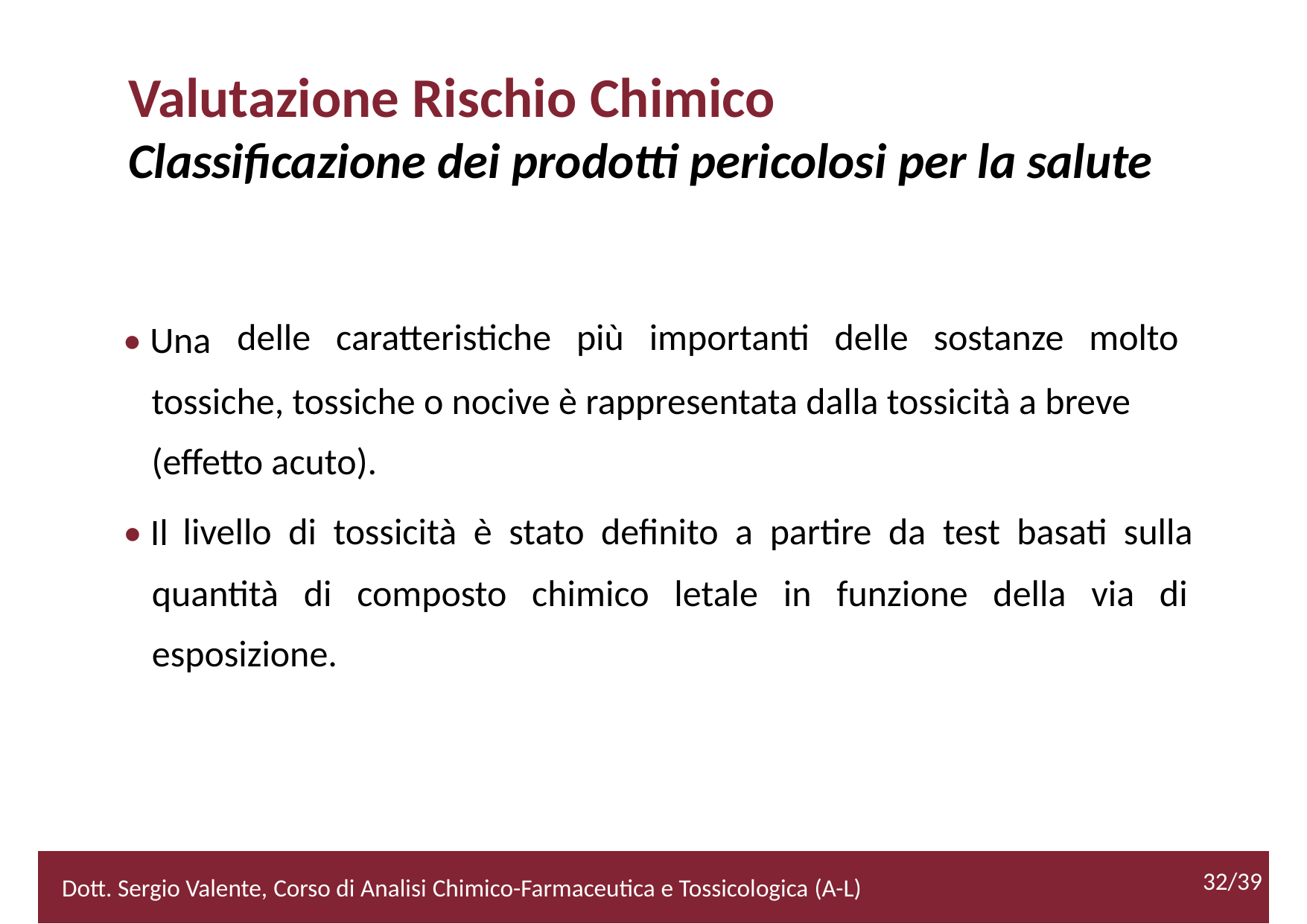

Valutazione Rischio Chimico
Classificazione dei prodotti pericolosi per la salute
• Una
delle   caratteristiche   più   importanti   delle   sostanze   molto
tossiche, tossiche o nocive è rappresentata dalla tossicità a breve

(effetto acuto).
• Il
livello  di  tossicità  è  stato  definito  a  partire  da  test  basati  sulla
quantità   di   composto   chimico   letale   in   funzione   della   via   di

esposizione.

32/39
2/52
Dott. Sergio Valente, Corso di Analisi Chimico-Farmaceutica e Tossicologica (A-L)